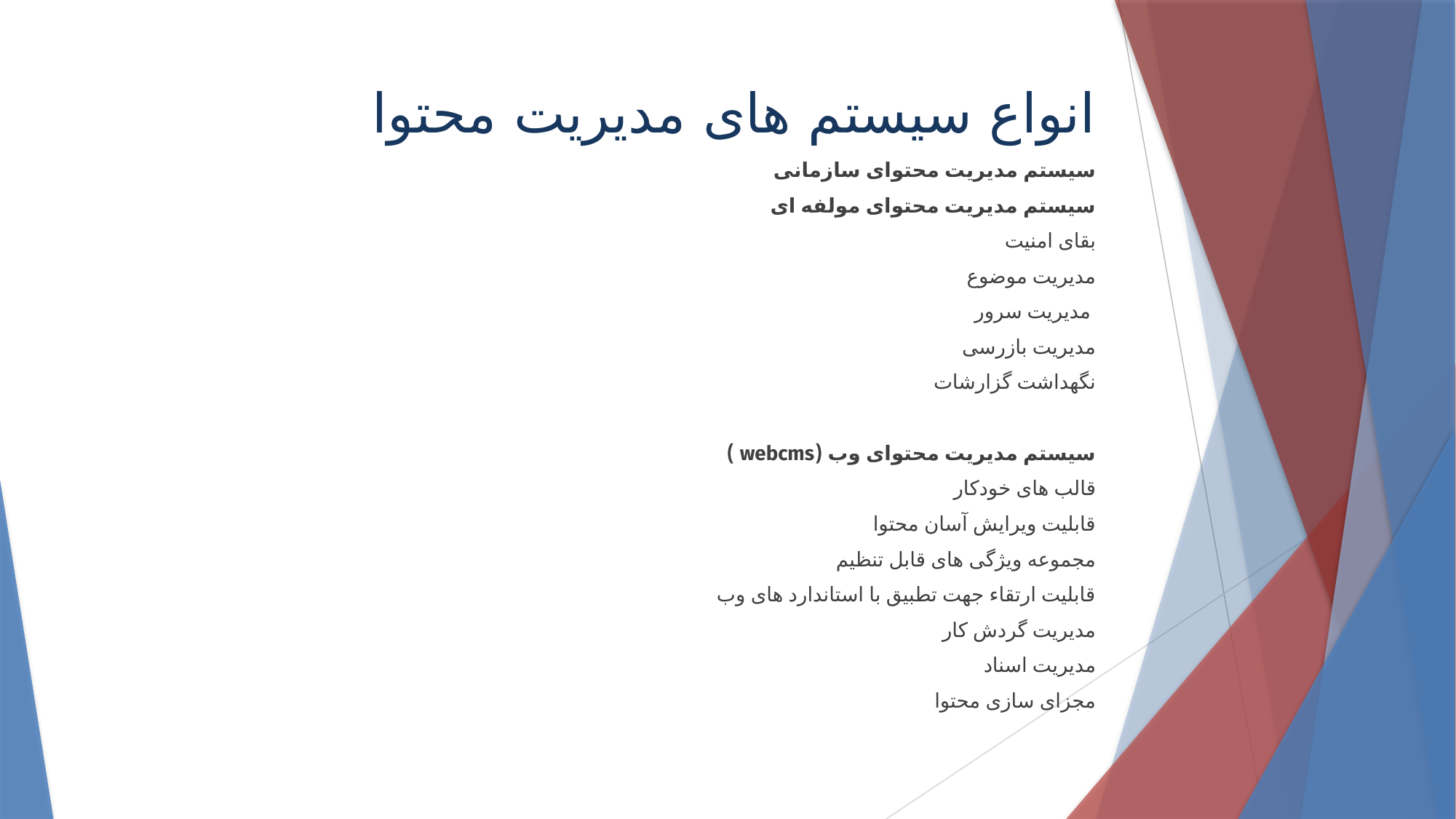

# انواع سیستم های مدیریت محتوا
سیستم مدیریت محتوای سازمانی
سیستم مدیریت محتوای مولفه ای
بقای امنیت
مدیریت موضوع
 مدیریت سرور
مدیریت بازرسی
نگهداشت گزارشات

سیستم مدیریت محتوای وب (webcms )
قالب های خودکار
قابلیت ویرایش آسان محتوا
مجموعه ویژگی های قابل تنظیم
قابلیت ارتقاء جهت تطبیق با استاندارد های وب
مدیریت گردش کار
مدیریت اسناد
مجزای سازی محتوا